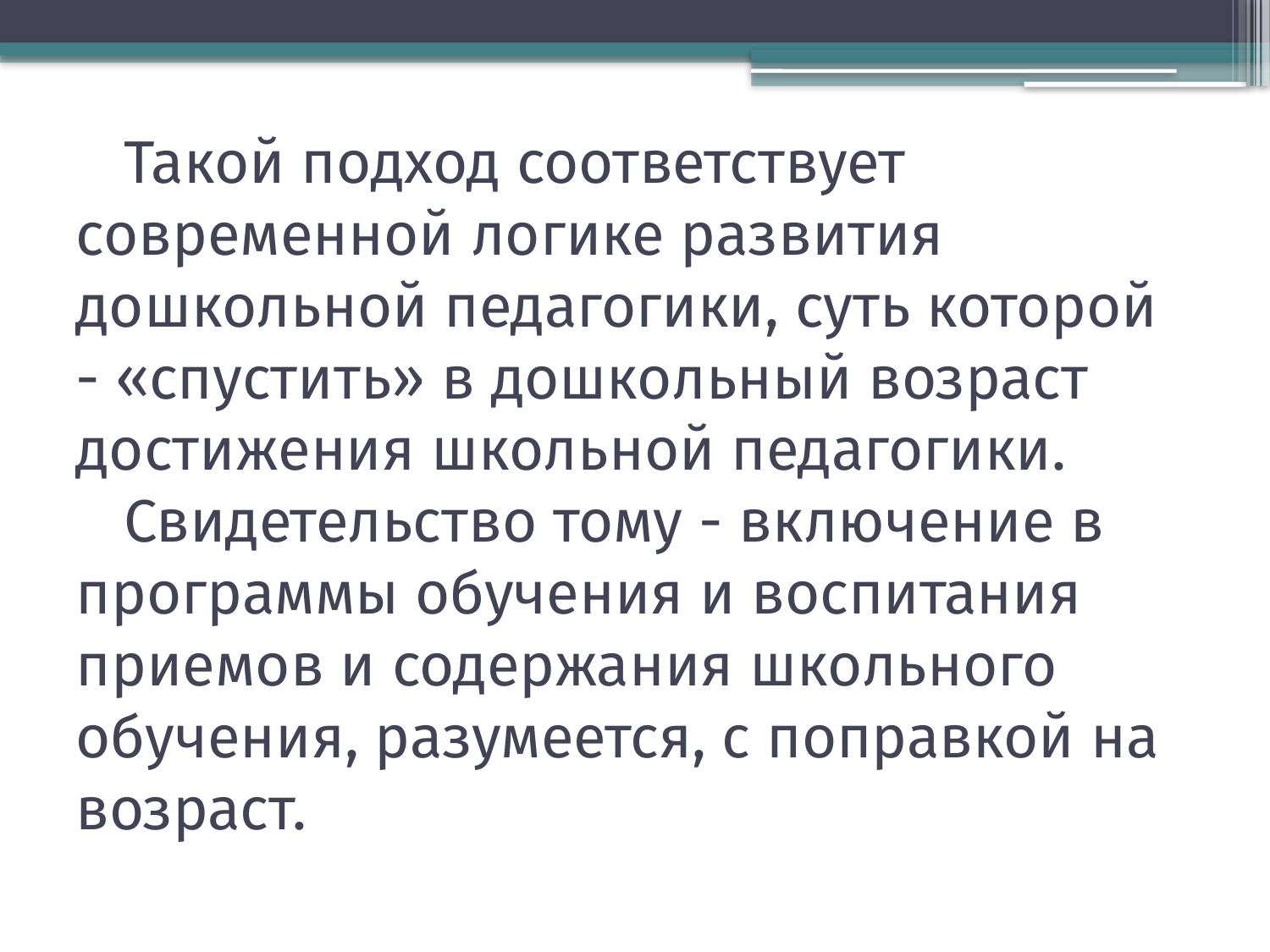

# Такой подход соответствует современной логике развития дошкольной педагогики, суть которой - «спустить» в дошкольный возраст достижения школьной педагогики.           Свидетельство тому - включение в программы обучения и воспитания приемов и содержания школьного обучения, разумеется, с поправкой на возраст.